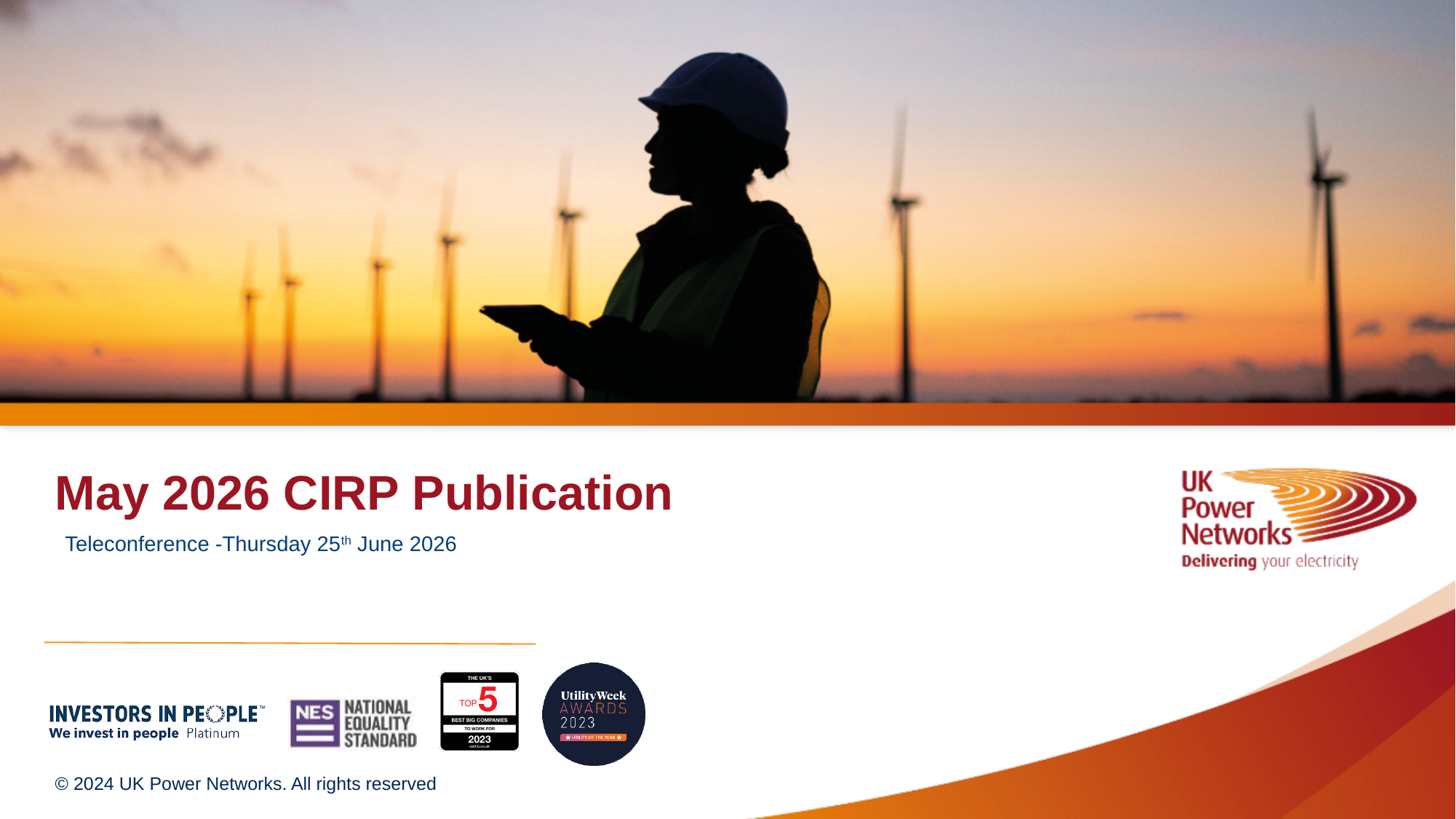

# May 2026 CIRP Publication
Teleconference -Thursday 25th June 2026